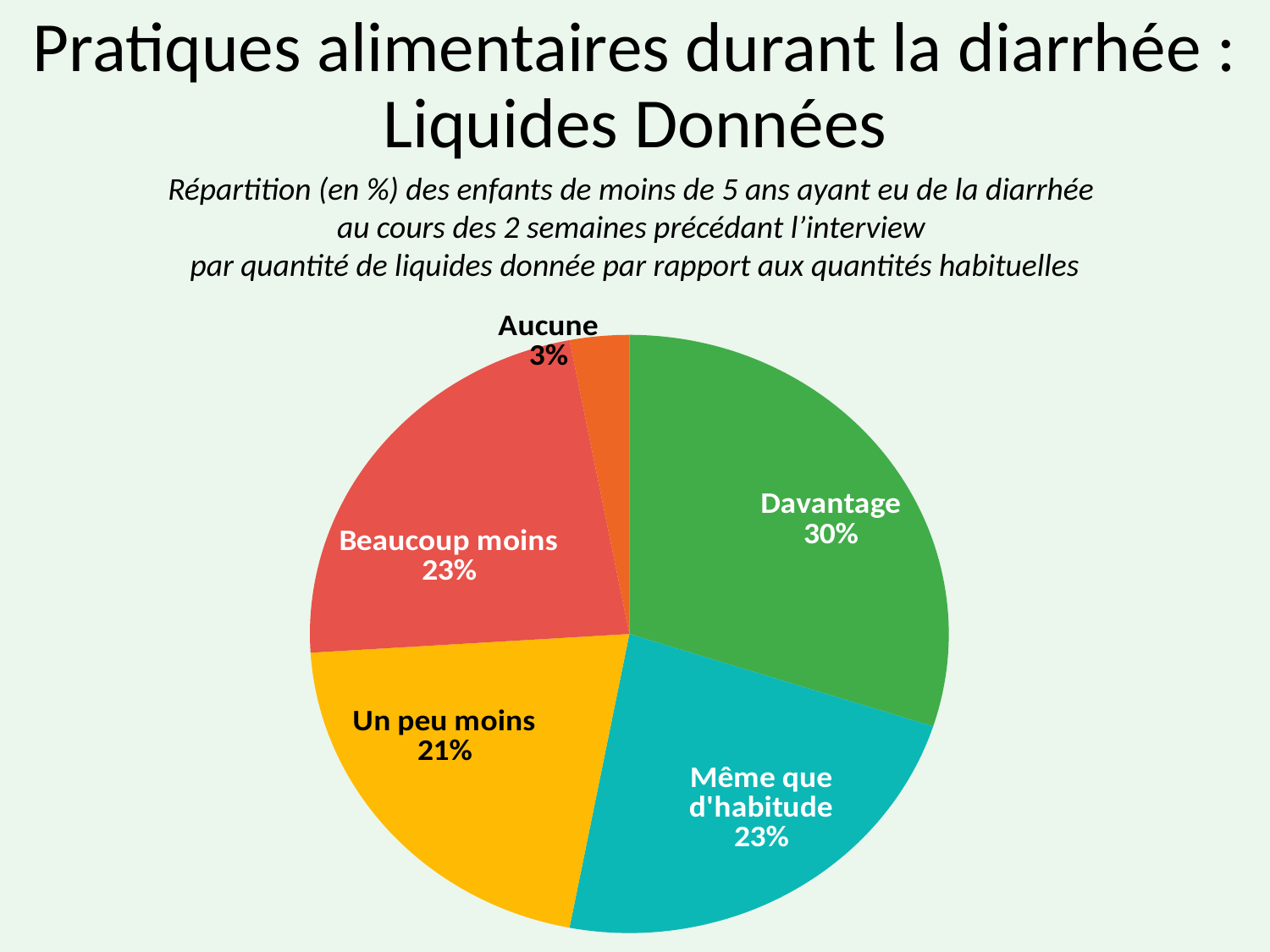

# Pratiques alimentaires durant la diarrhée : Liquides Données
Répartition (en %) des enfants de moins de 5 ans ayant eu de la diarrhée
au cours des 2 semaines précédant l’interview
par quantité de liquides donnée par rapport aux quantités habituelles

### Chart

| Category | Series 1 |
|---|---|
| Davantage | 30.0 |
| Même que d'habitude | 23.0 |
| Un peu moins | 21.0 |
| Beaucoup moins | 23.0 |
| Aucune | 3.0 |